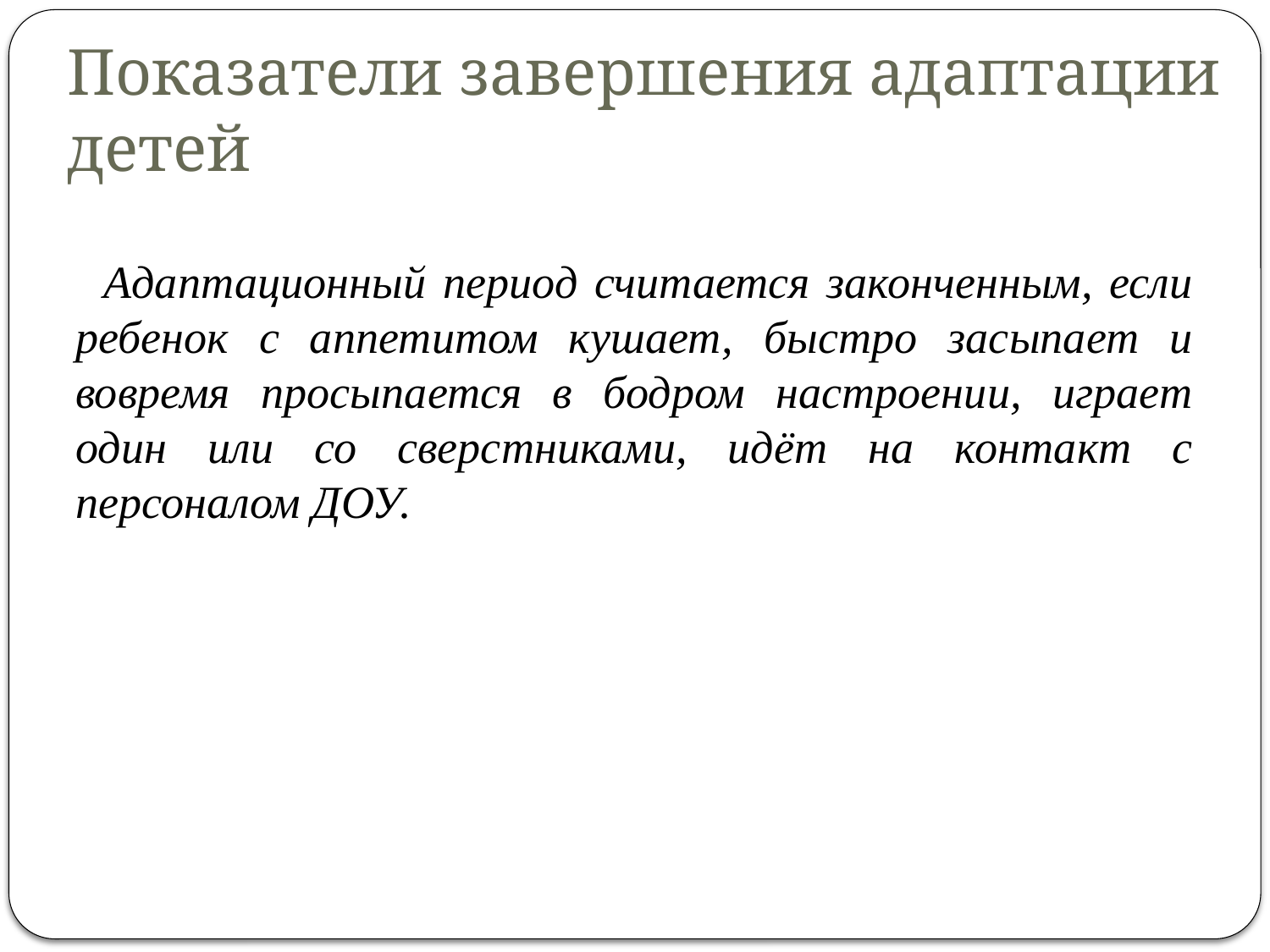

# Показатели завершения адаптации детей
    Адаптационный период считается законченным, если ребенок с аппетитом кушает, быстро засыпает и вовремя просыпается в бодром настроении, играет один или со сверстниками, идёт на контакт с персоналом ДОУ.